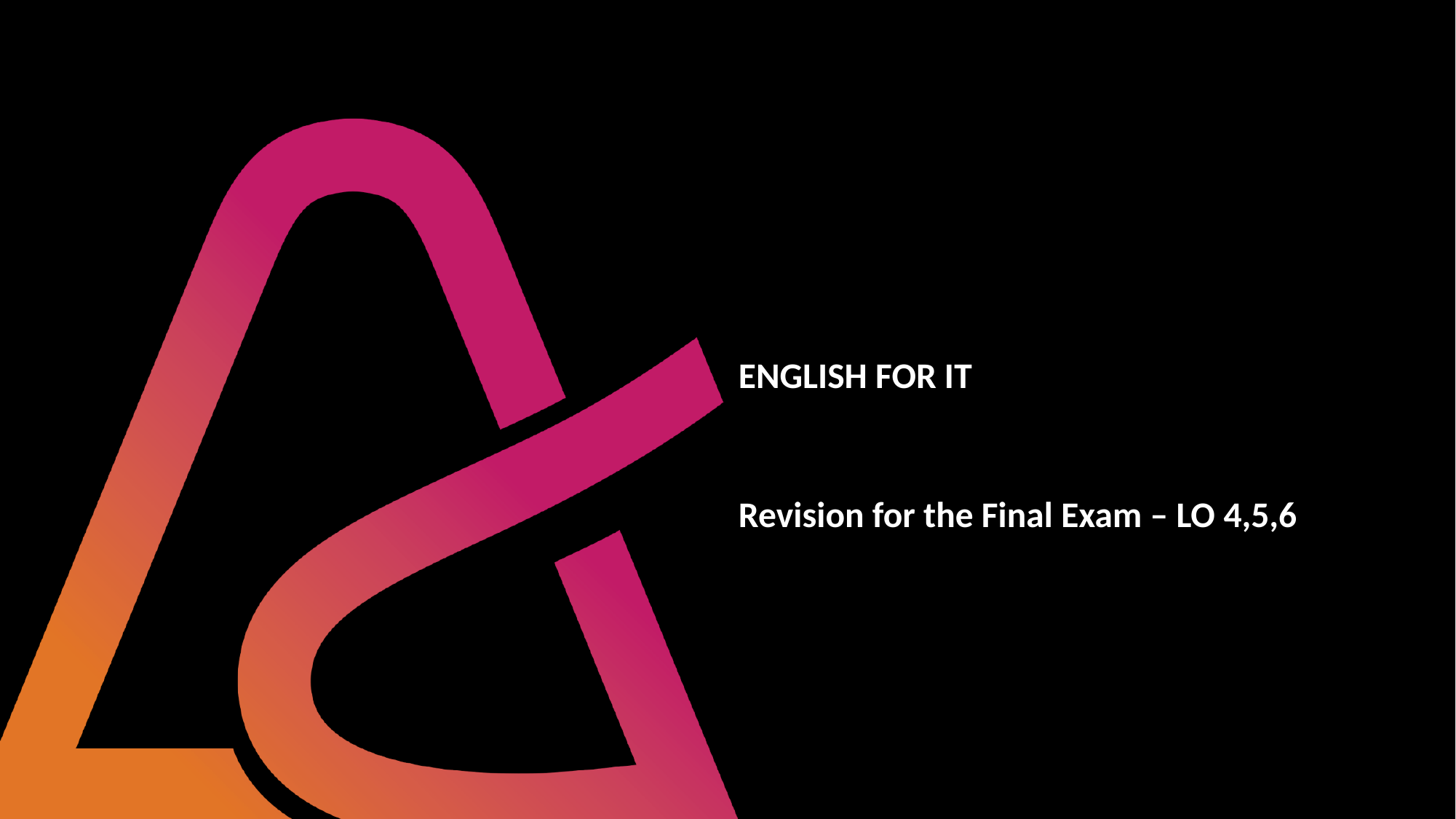

# ENGLISH FOR IT Revision for the Final Exam – LO 4,5,6